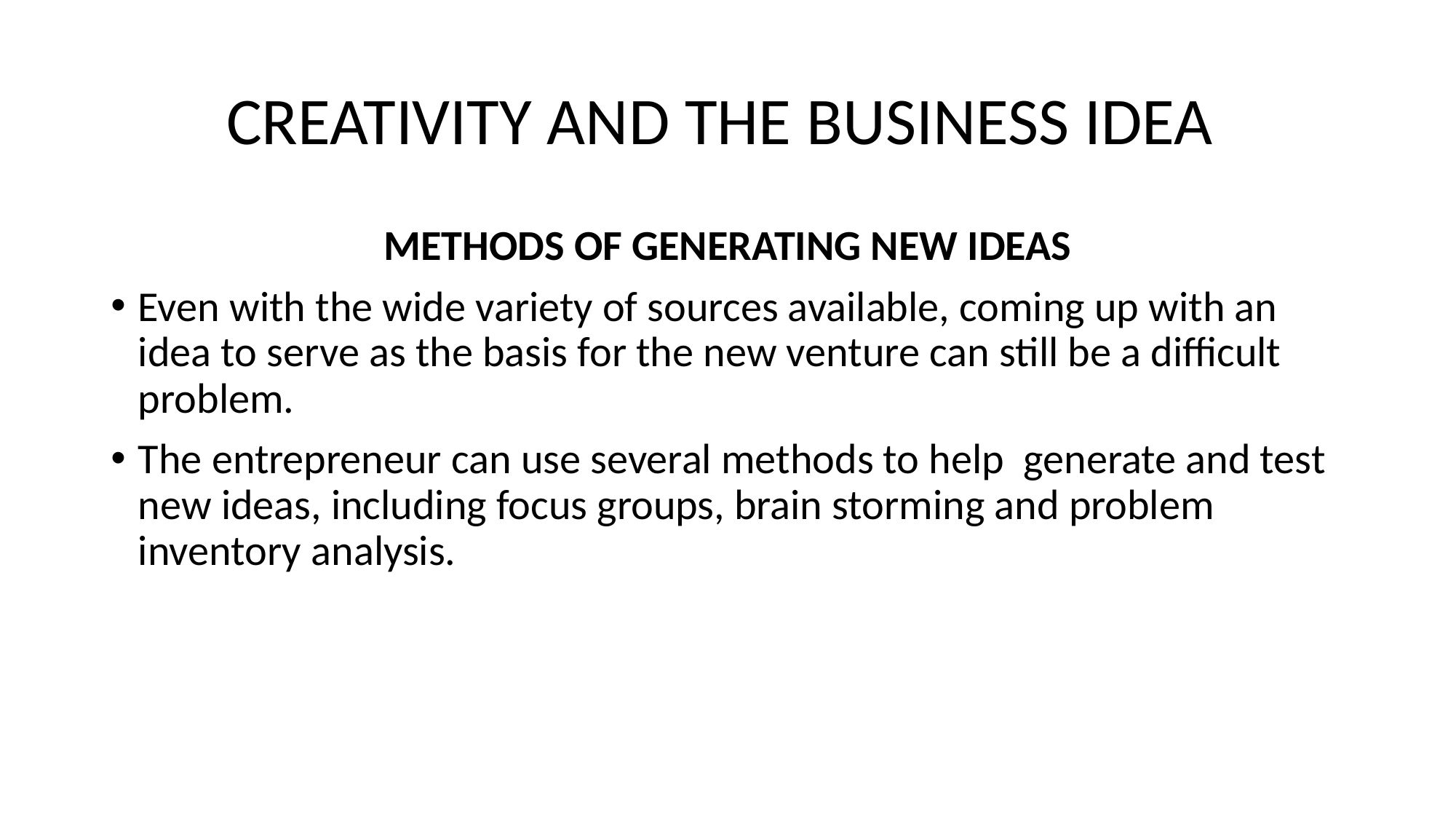

# CREATIVITY AND THE BUSINESS IDEA
METHODS OF GENERATING NEW IDEAS
Even with the wide variety of sources available, coming up with an idea to serve as the basis for the new venture can still be a difficult problem.
The entrepreneur can use several methods to help  generate and test new ideas, including focus groups, brain storming and problem inventory analysis.